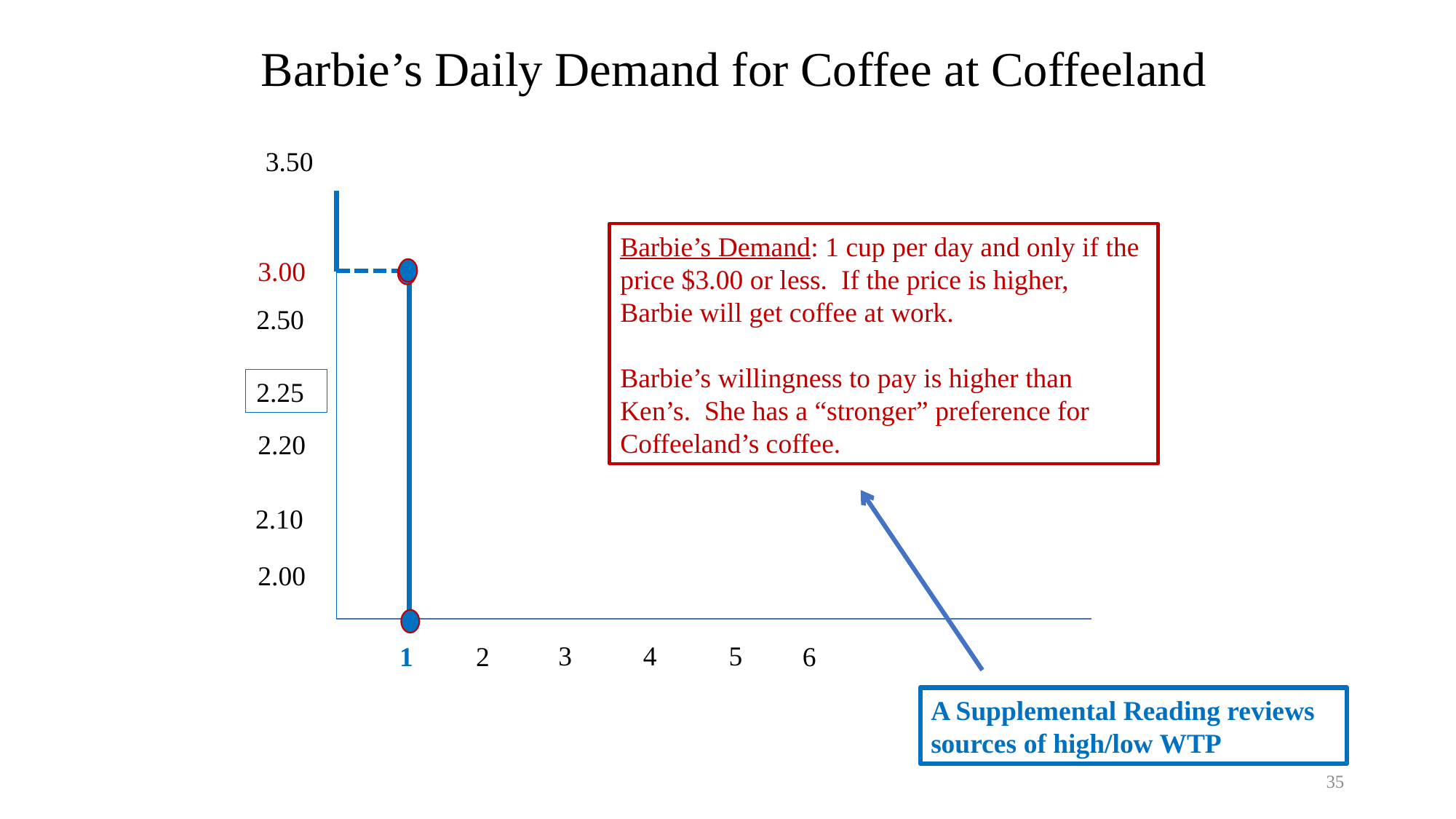

# Barbie’s Daily Demand for Coffee at Coffeeland

3.50
Barbie’s Demand: 1 cup per day and only if the price $3.00 or less.  If the price is higher, Barbie will get coffee at work.

Barbie’s willingness to pay is higher than Ken’s.  She has a “stronger” preference for Coffeeland’s coffee.
3.00

2.50
2.25
2.20
2.10
2.00

3
4
5
1
2
6
A Supplemental Reading reviews sources of high/low WTP
35